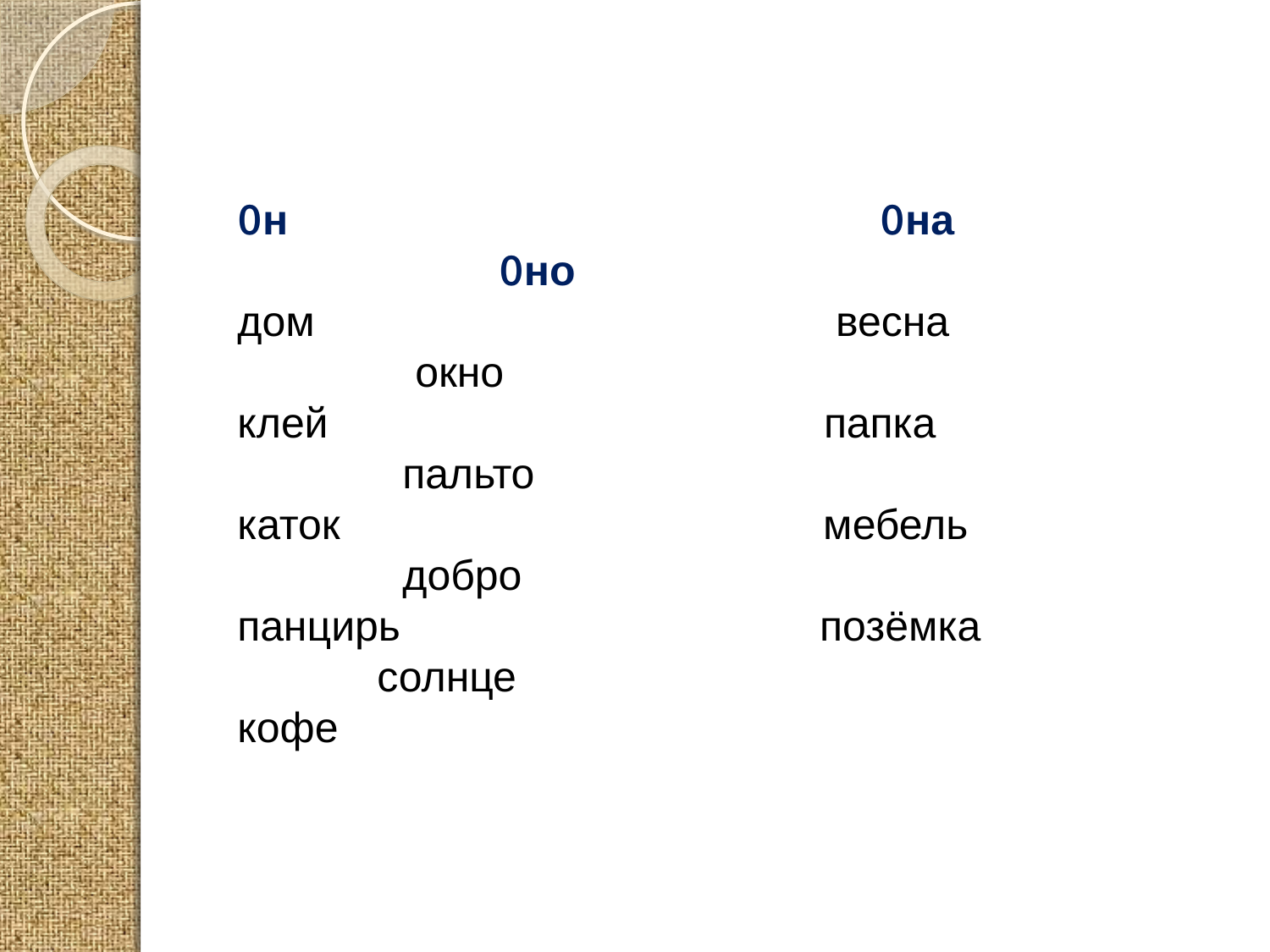

0н                                           0на                                 0но
дом                                         весна                              окно
клей                                       папка                              пальто
каток                                      мебель                           добро
панцирь                                 позёмка                        солнце
кофе